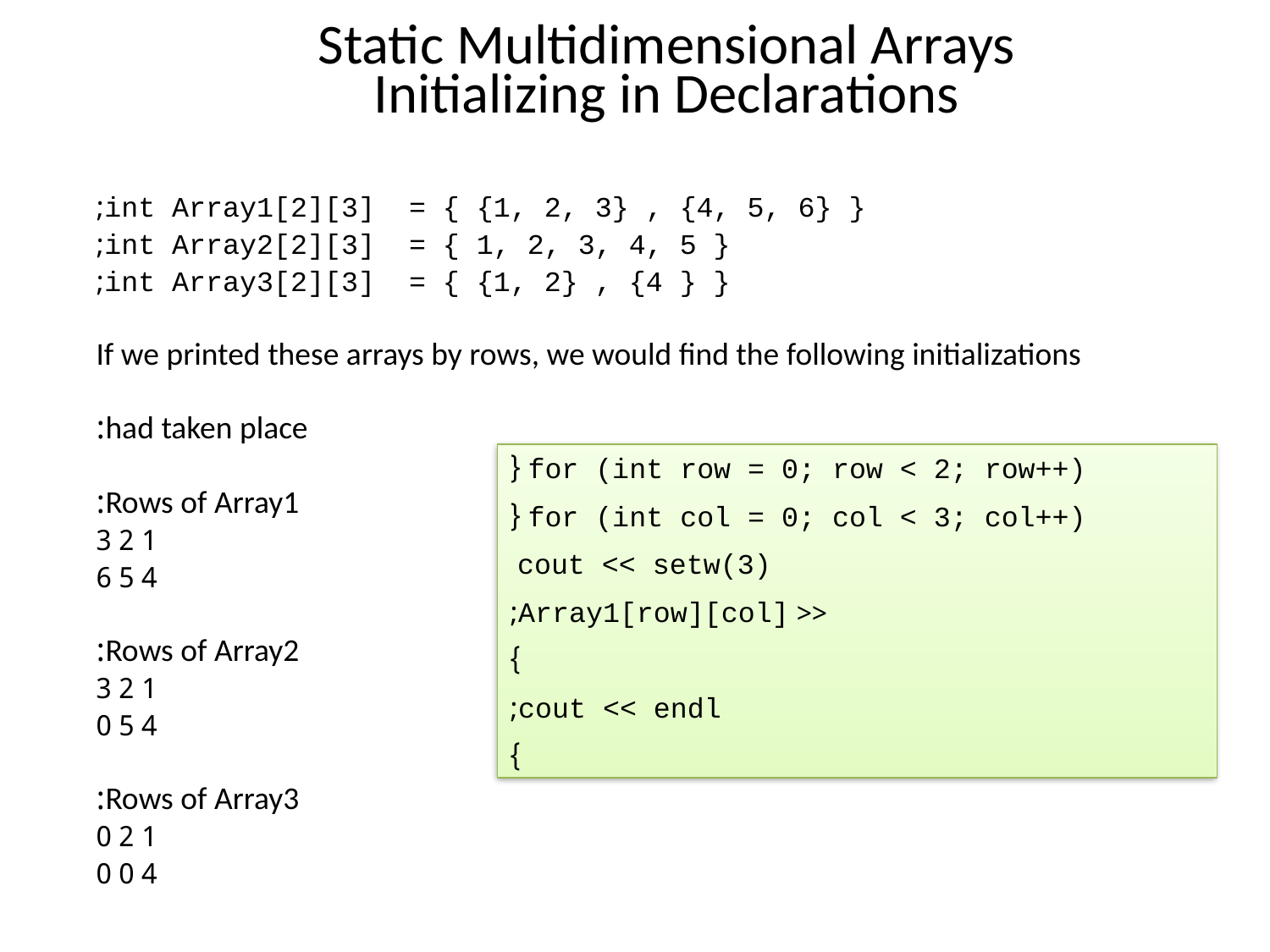

# Static Multidimensional Arrays Initializing in Declarations

int Array1[2][3]  = { {1, 2, 3} , {4, 5, 6} };
int Array2[2][3]  = { 1, 2, 3, 4, 5 };
int Array3[2][3]  = { {1, 2} , {4 } };

If we printed these arrays by rows, we would find the following initializations
had taken place:

Rows of Array1:
1 2 3
4 5 6

Rows of Array2:
1 2 3
4 5 0

Rows of Array3:
1 2 0
4 0 0
for (int row = 0; row < 2; row++) {
    for (int col = 0; col < 3; col++) {
        cout << setw(3)
             << Array1[row][col];
    }
    cout << endl;
}